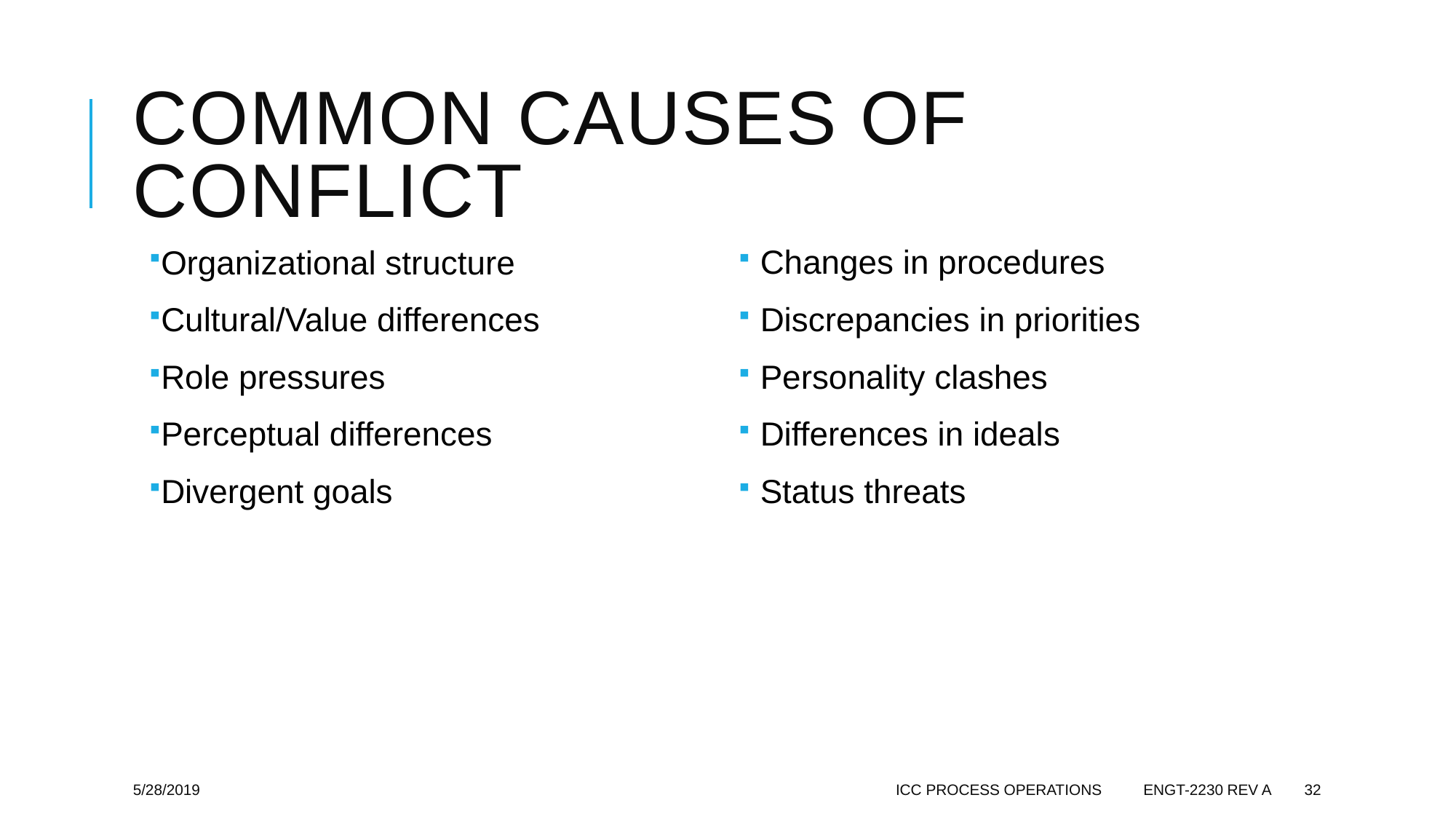

# Common causes of conflict
Organizational structure
Cultural/Value differences
Role pressures
Perceptual differences
Divergent goals
Changes in procedures
Discrepancies in priorities
Personality clashes
Differences in ideals
Status threats

5/28/2019
ICC Process Operations          ENGT-2230 Rev A
32